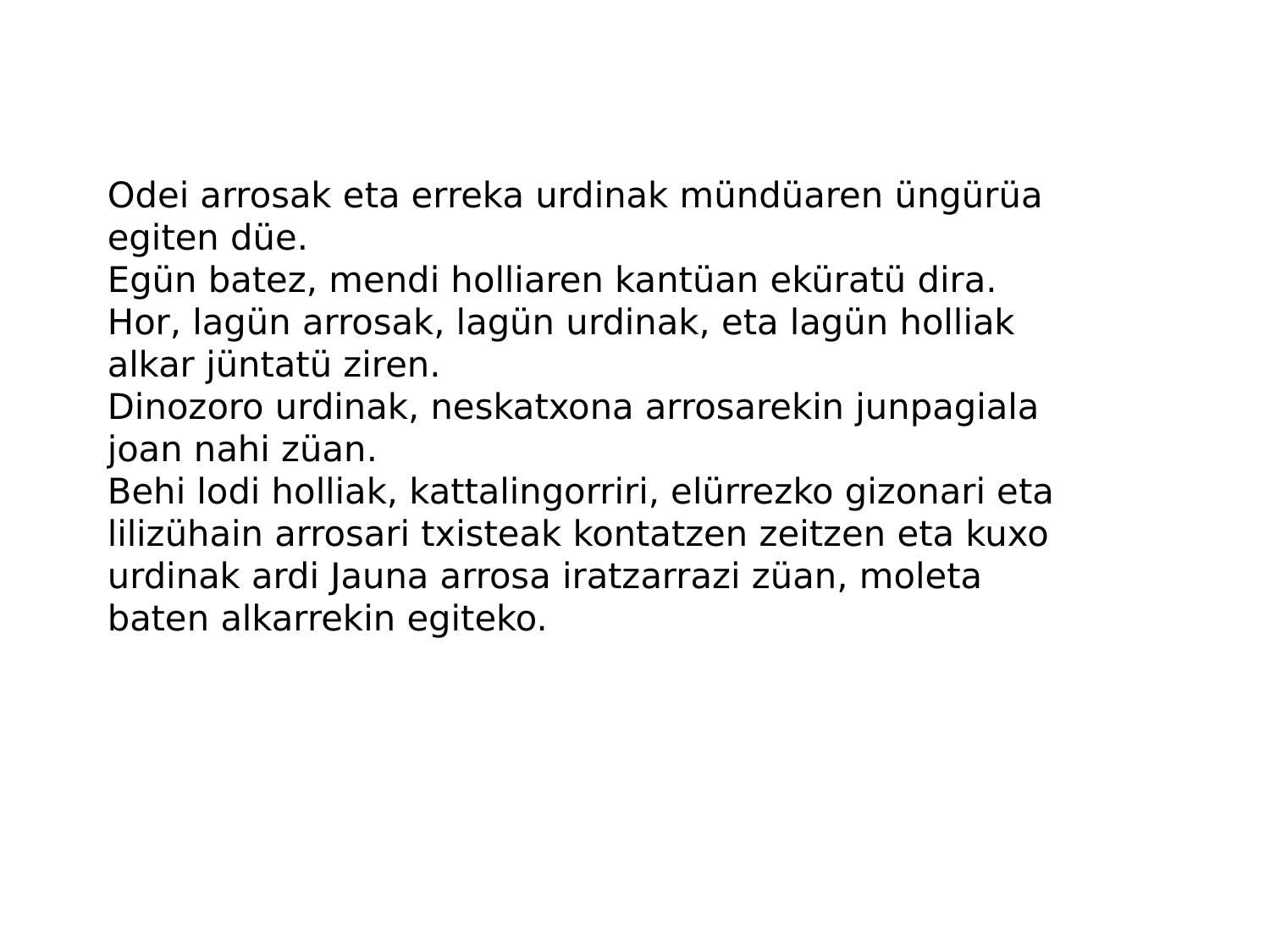

Odei arrosak eta erreka urdinak mündüaren üngürüa egiten düe.
Egün batez, mendi holliaren kantüan eküratü dira.
Hor, lagün arrosak, lagün urdinak, eta lagün holliak alkar jüntatü ziren.
Dinozoro urdinak, neskatxona arrosarekin junpagiala joan nahi züan.
Behi lodi holliak, kattalingorriri, elürrezko gizonari eta lilizühain arrosari txisteak kontatzen zeitzen eta kuxo urdinak ardi Jauna arrosa iratzarrazi züan, moleta baten alkarrekin egiteko.